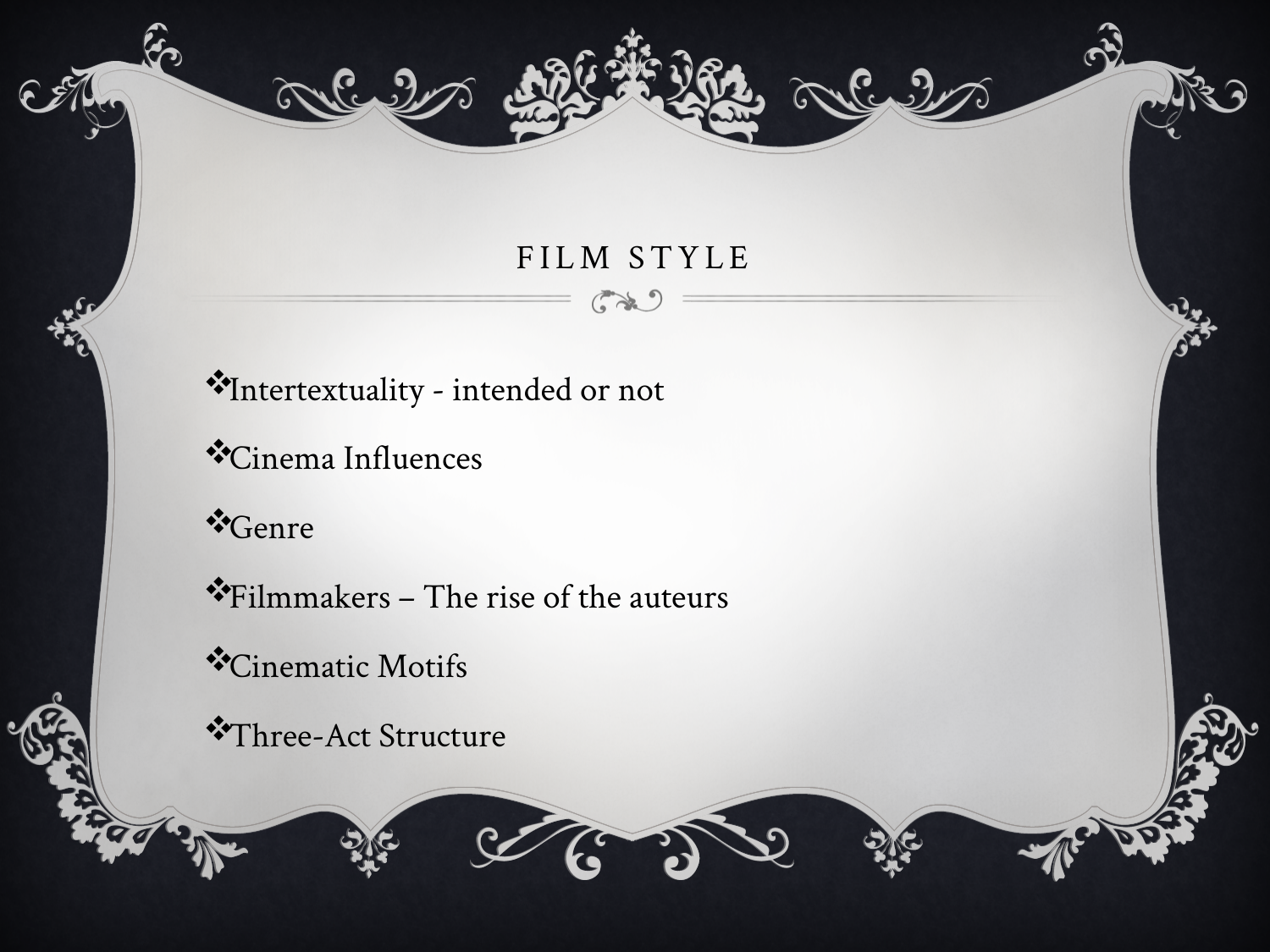

# Film Style
Intertextuality - intended or not
Cinema Influences
Genre
Filmmakers – The rise of the auteurs
Cinematic Motifs
Three-Act Structure